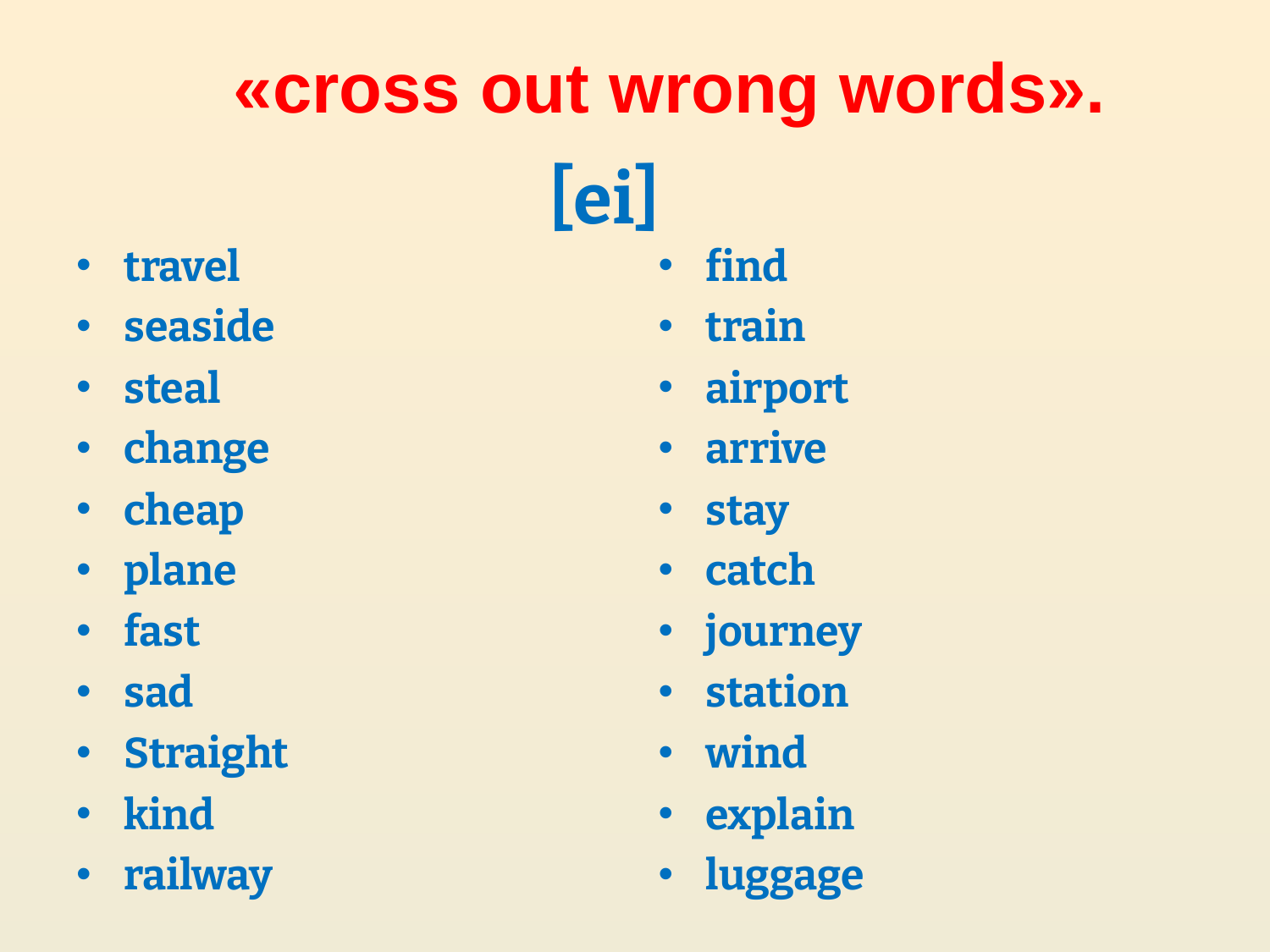

«cross out wrong words».
#
[ei]
travel
seaside
steal
change
cheap
plane
fast
sad
Straight
kind
railway

find
train
airport
arrive
stay
catch
journey
station
wind
explain
luggage